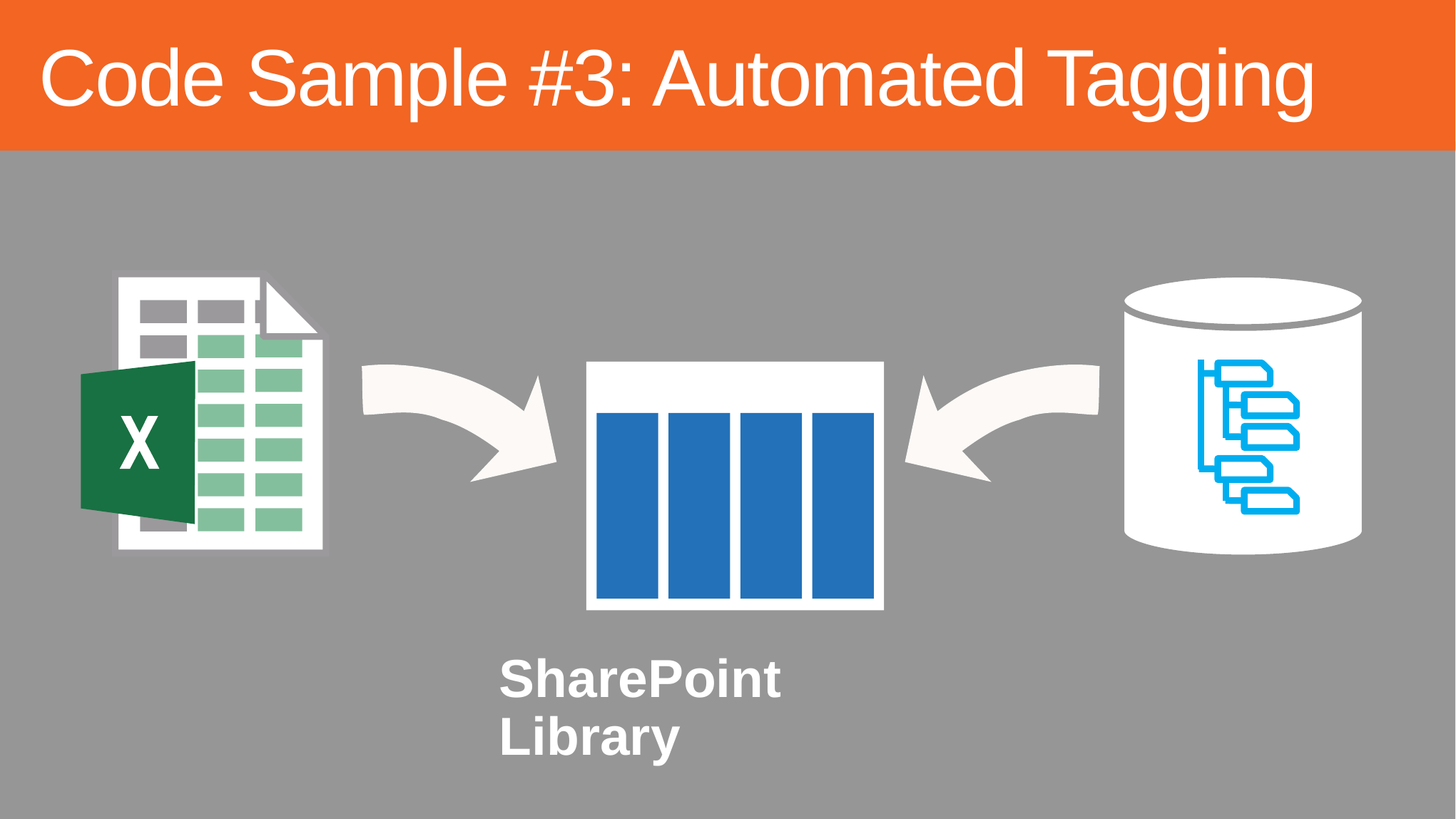

Code Sample #3: Automated Tagging

SharePoint Library